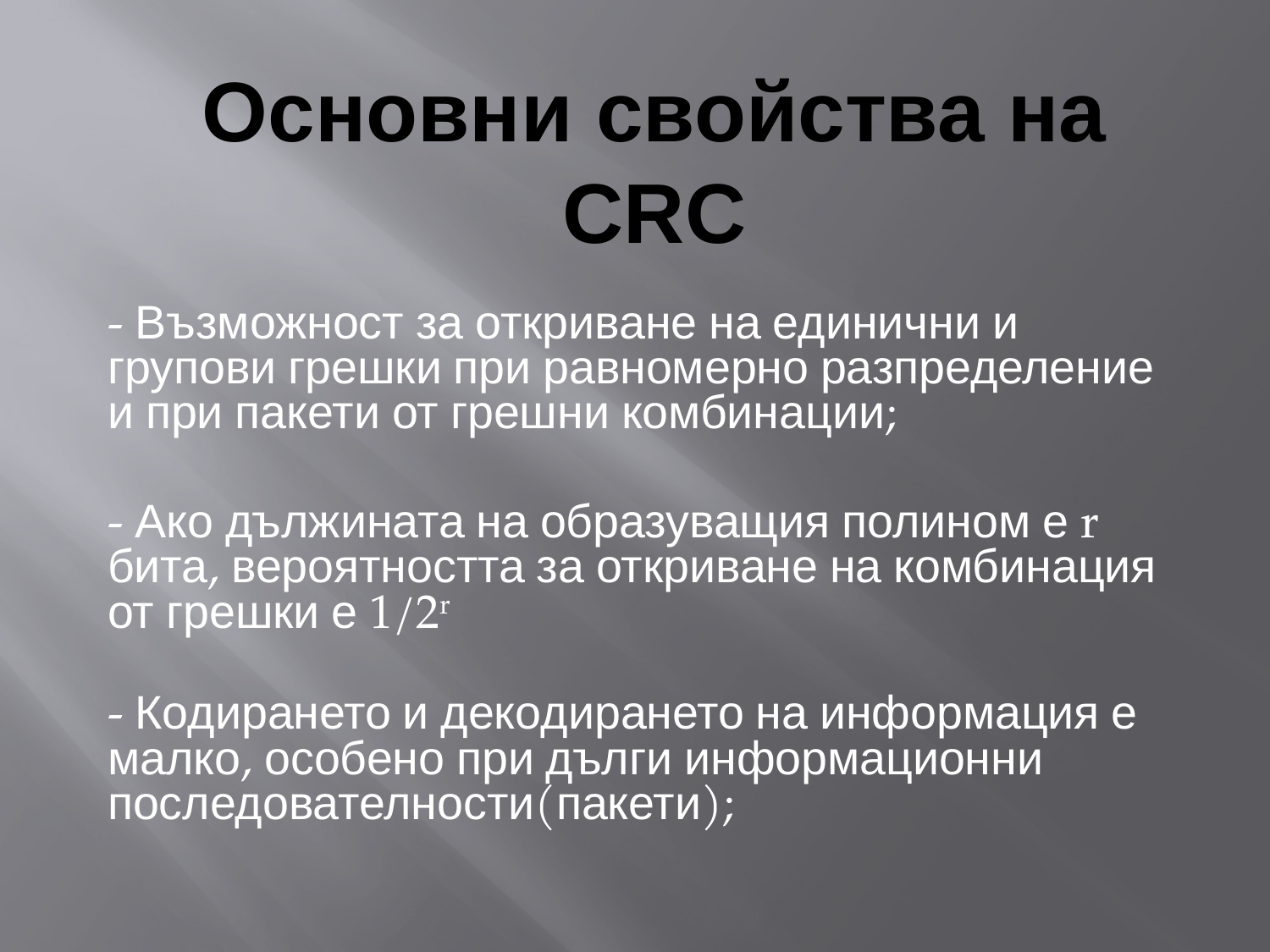

# Основни свойства на CRC
- Възможност за откриване на единични и групови грешки при равномерно разпределение и при пакети от грешни комбинации;

- Ако дължината на образуващия полином е r бита, вероятността за откриване на комбинация от грешки е 1/2r

- Кодирането и декодирането на информация е малко, особено при дълги информационни последователности(пакети);